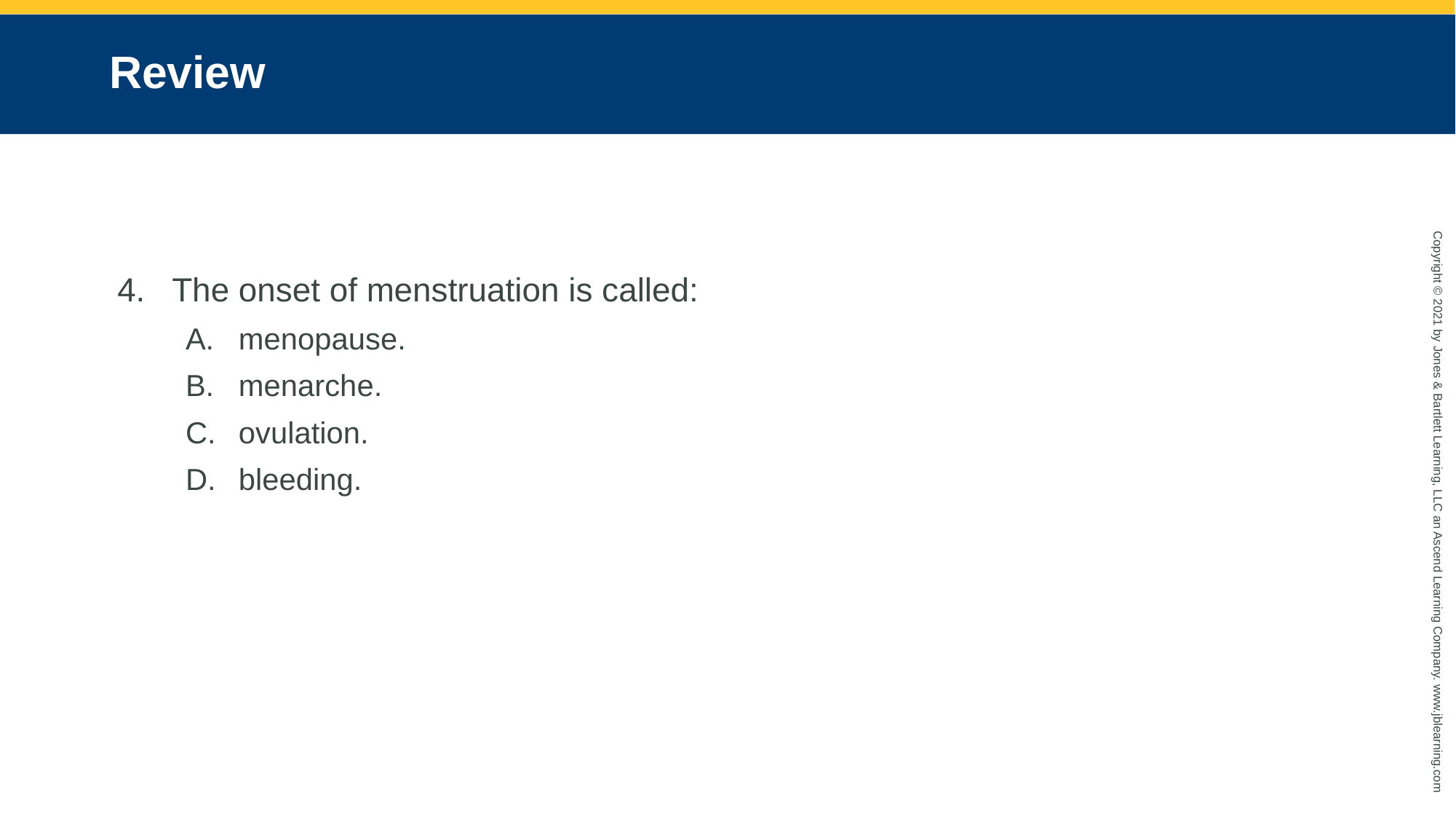

# Review
The onset of menstruation is called:
menopause.
menarche.
ovulation.
bleeding.